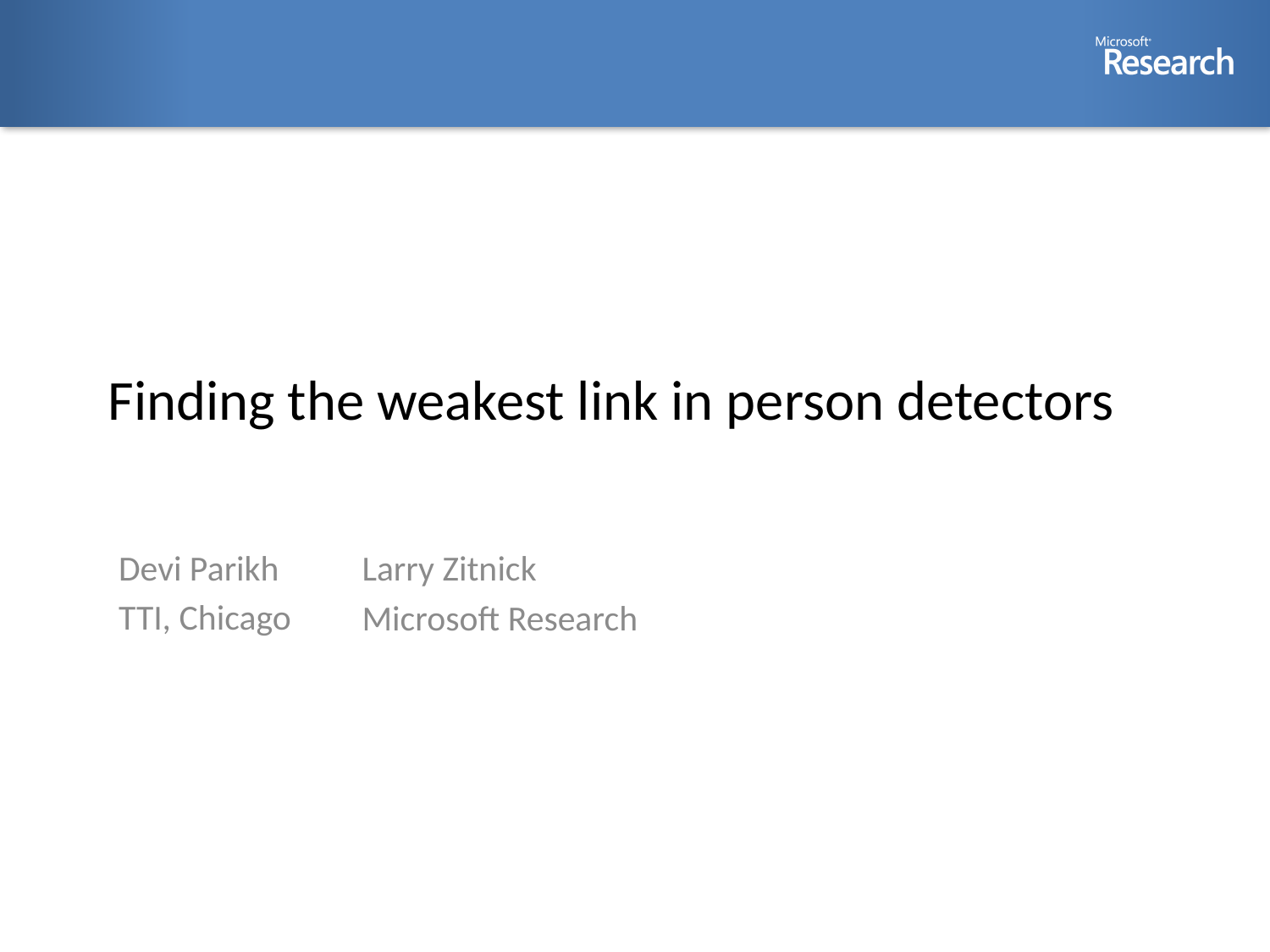

# Finding the weakest link in person detectors
Devi Parikh
TTI, Chicago
Larry Zitnick
Microsoft Research